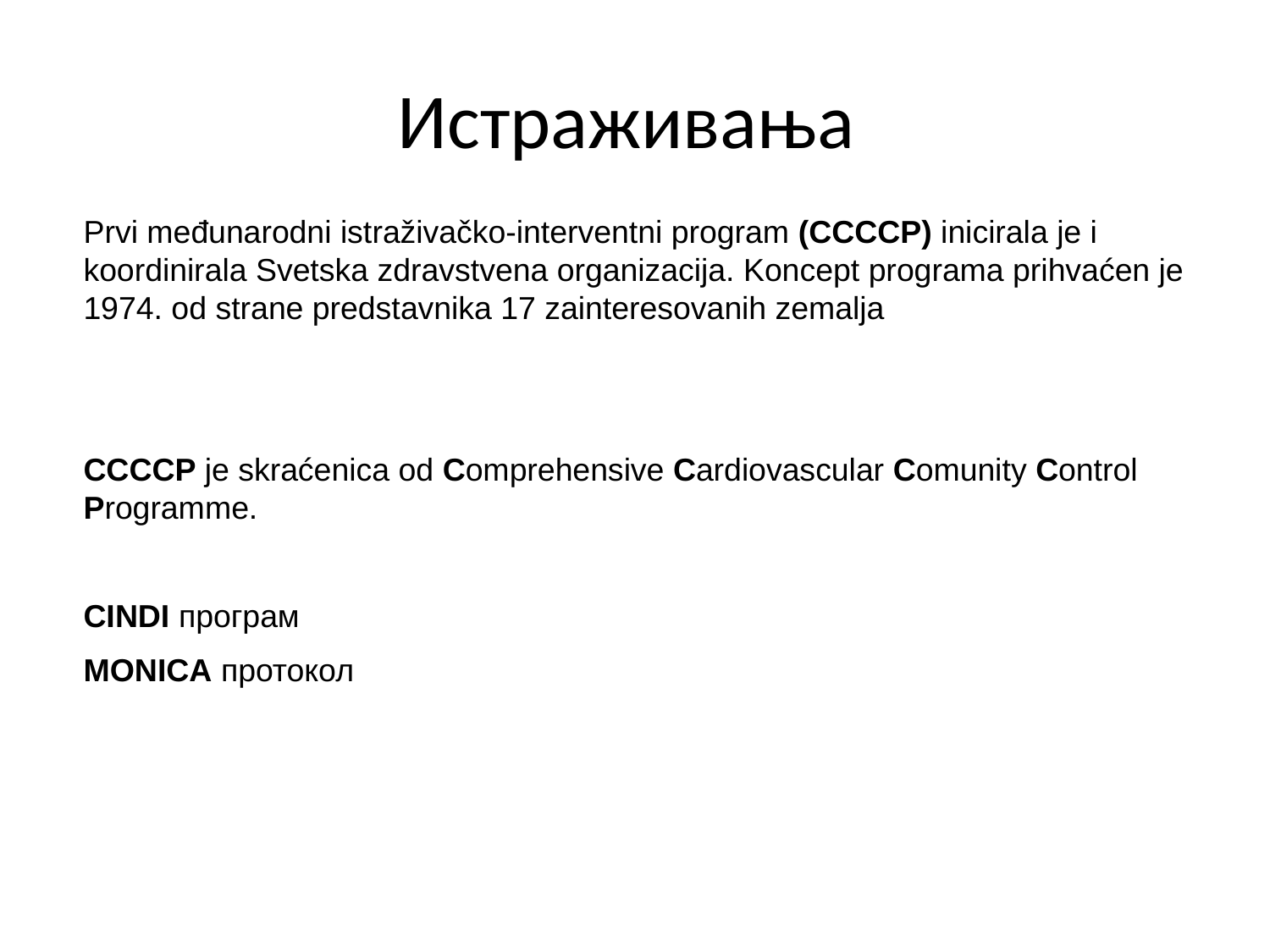

# Истраживања
Prvi međunarodni istraživačko-interventni program (CCCCP) inicirala je i koordinirala Svetska zdravstvena organizacija. Koncept programa prihvaćen je 1974. od strane predstavnika 17 zainteresovanih zemalja

CCCCP je skraćenica od Comprehensive Cardiovascular Comunity Control Programme.

CINDI програм
MONICA протокол